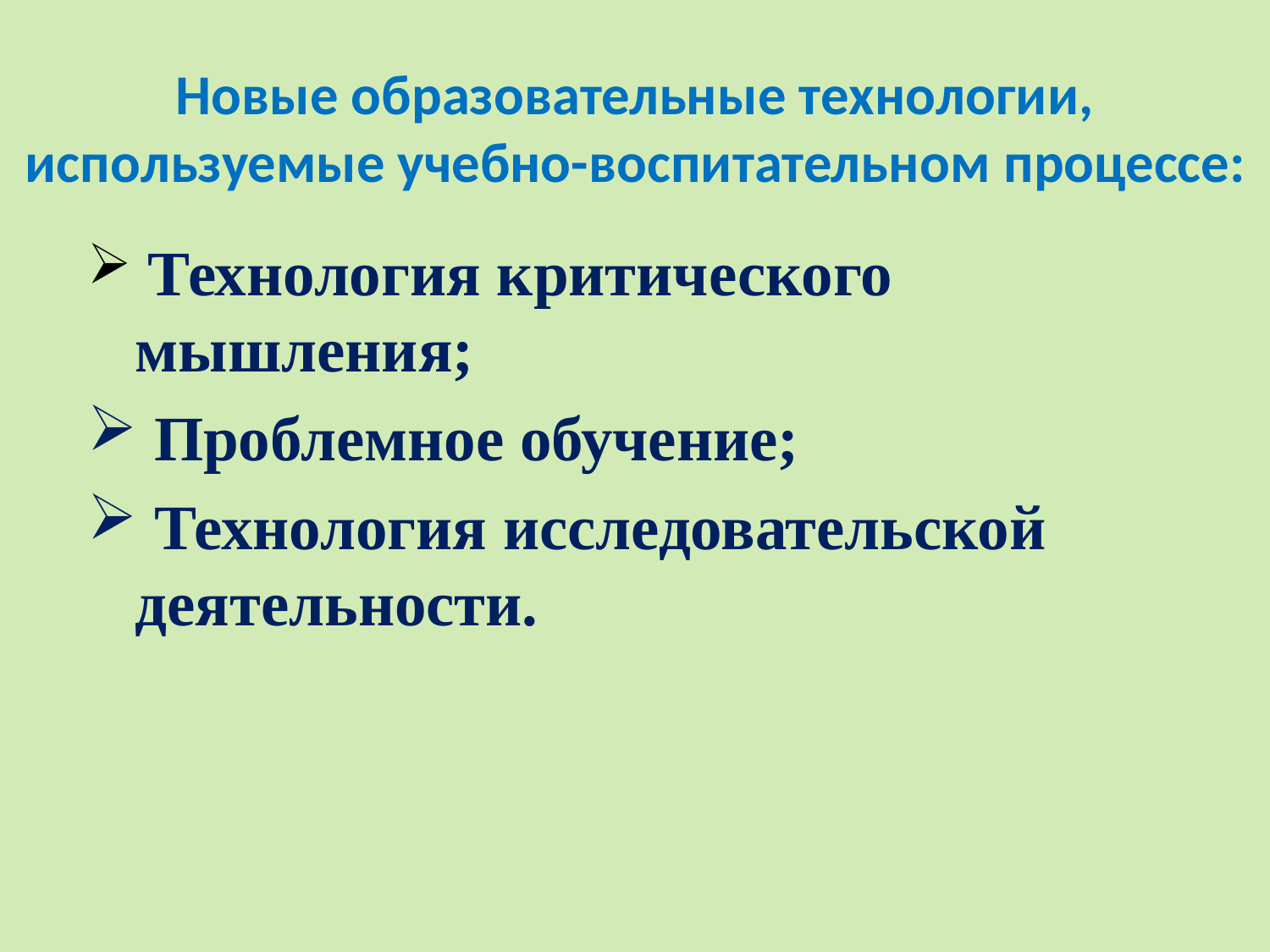

# Новые образовательные технологии, используемые учебно-воспитательном процессе:
 Технология критического мышления;
 Проблемное обучение;
 Технология исследовательской деятельности.